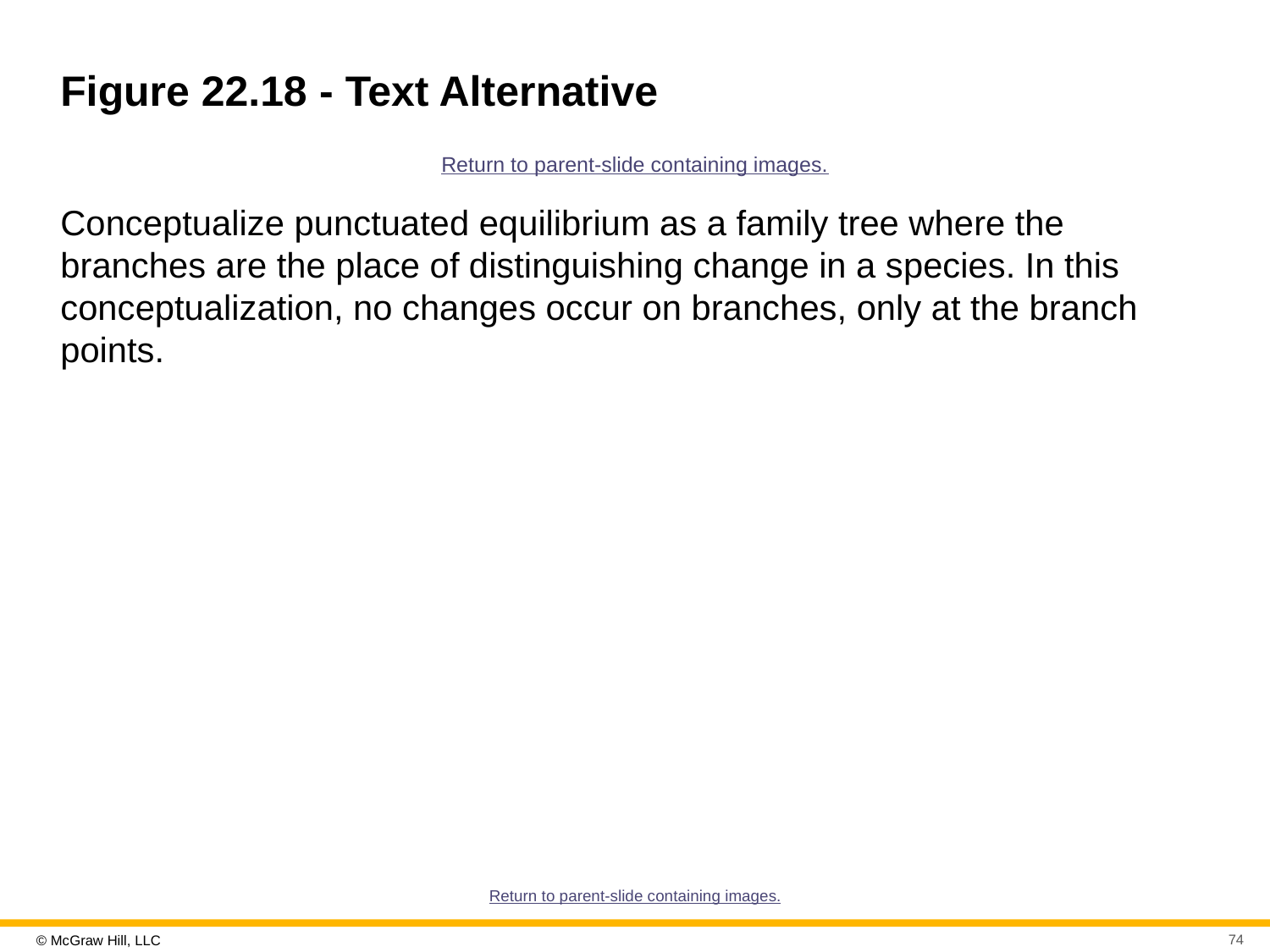

# Figure 22.18 - Text Alternative
Return to parent-slide containing images.
Conceptualize punctuated equilibrium as a family tree where the branches are the place of distinguishing change in a species. In this conceptualization, no changes occur on branches, only at the branch points.
Return to parent-slide containing images.
74